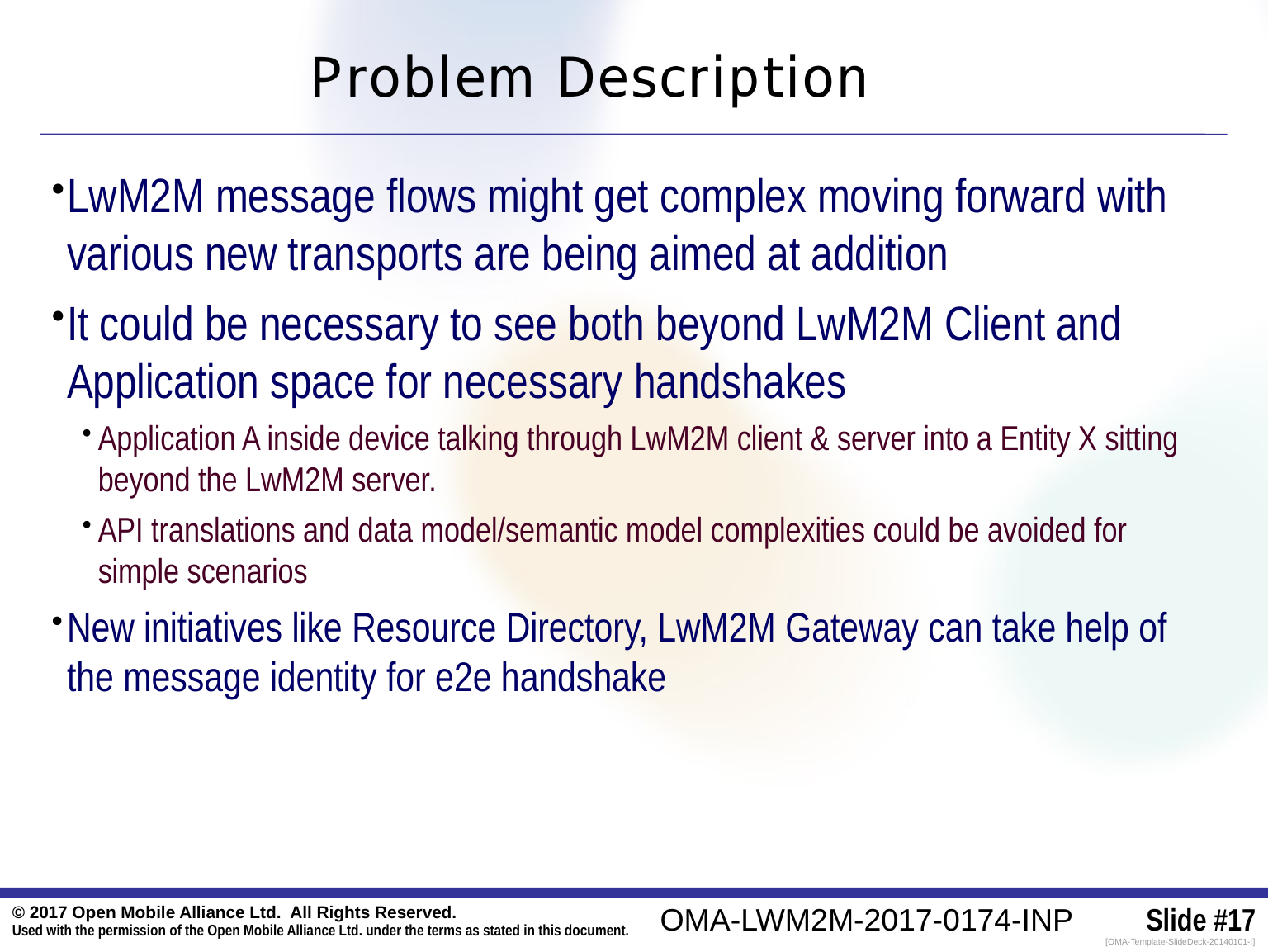

Problem Description
LwM2M message flows might get complex moving forward with various new transports are being aimed at addition
It could be necessary to see both beyond LwM2M Client and Application space for necessary handshakes
Application A inside device talking through LwM2M client & server into a Entity X sitting beyond the LwM2M server.
API translations and data model/semantic model complexities could be avoided for simple scenarios
New initiatives like Resource Directory, LwM2M Gateway can take help of the message identity for e2e handshake